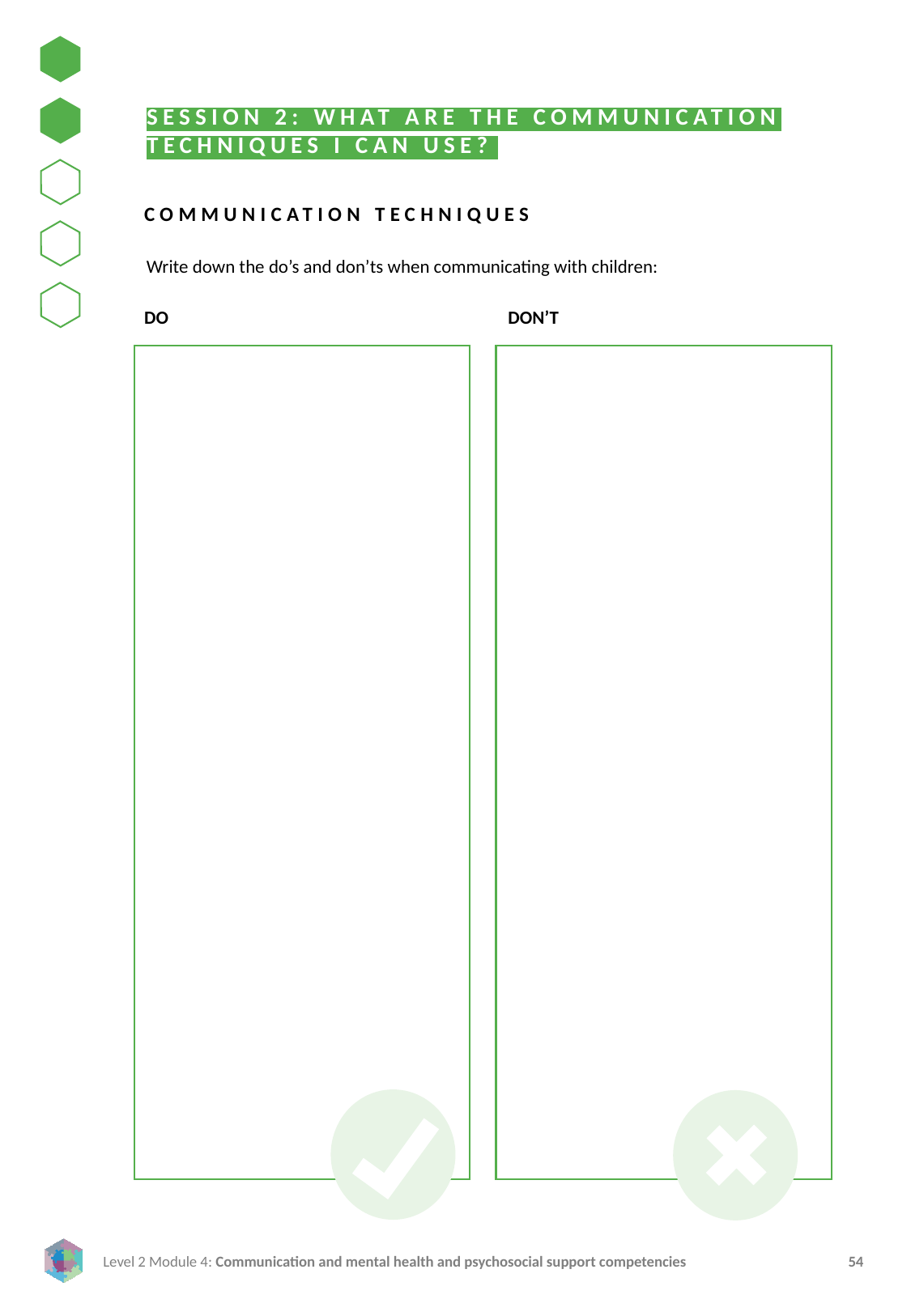

SESSION 2: WHAT ARE THE COMMUNICATION TECHNIQUES I CAN USE?

COMMUNICATION TECHNIQUES

Write down the do’s and don’ts when communicating with children:

DO
DON’T